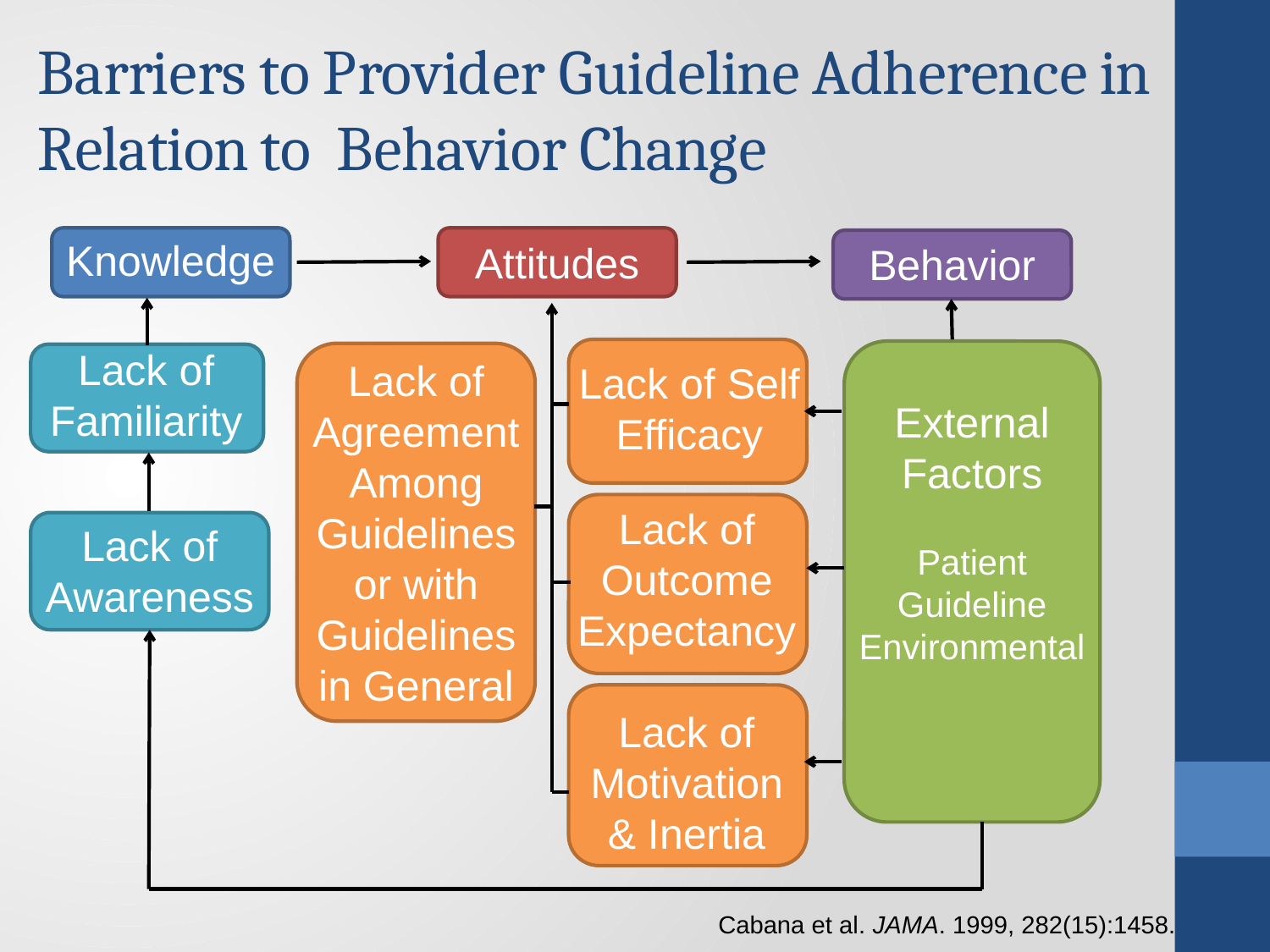

# Barriers to Provider Guideline Adherence in Relation to  Behavior Change

Knowledge

Attitudes

Behavior
Lack of Familiarity

Lack of Awareness

External Factors

Patient
Guideline
Environmental

Lack of Self Efficacy

Lack of Outcome Expectancy

Lack of Motivation& Inertia

Lack of Agreement Among Guidelines or with Guidelines in General
Cabana et al. JAMA. 1999, 282(15):1458.